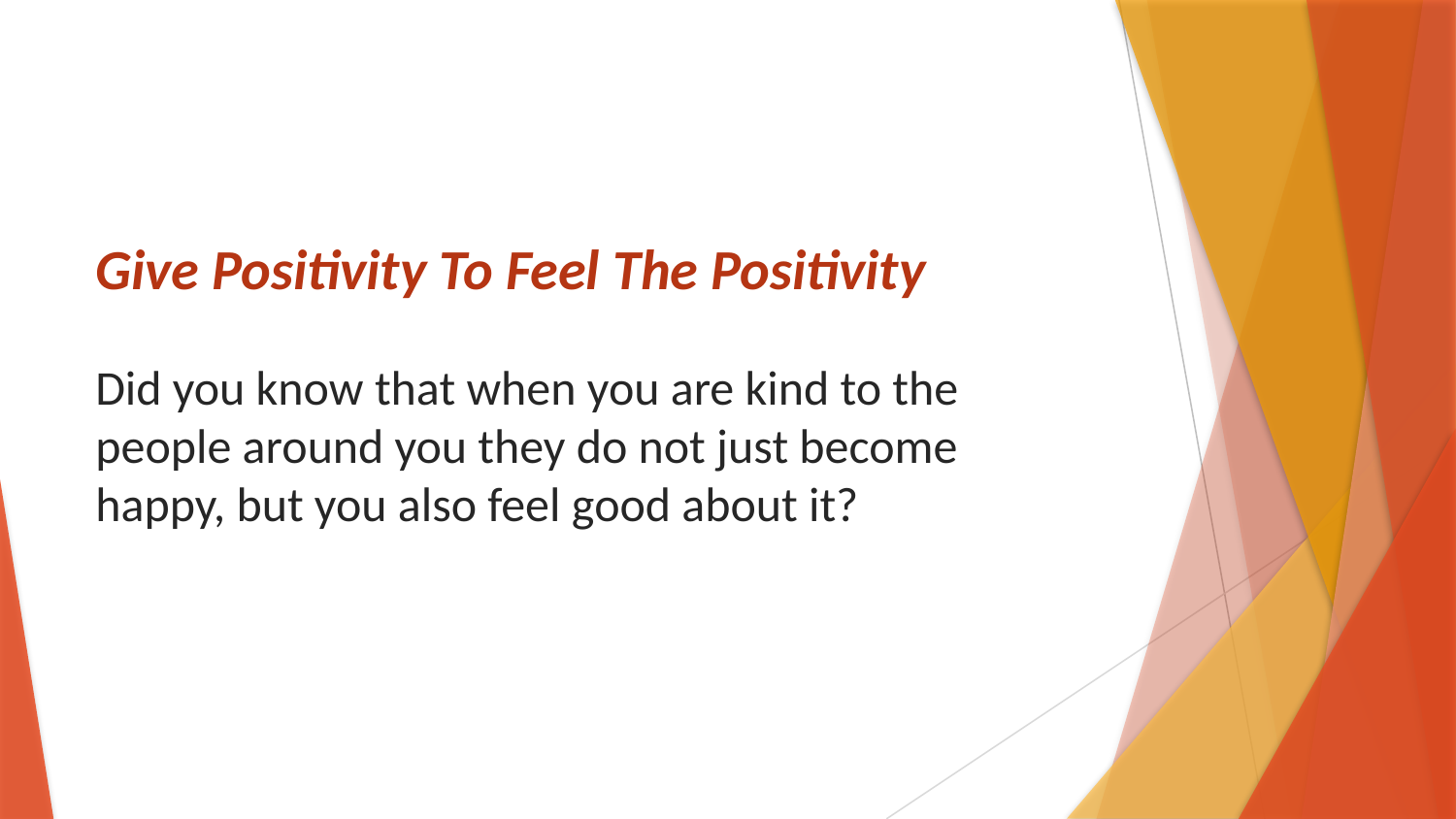

# Give Positivity To Feel The Positivity
Did you know that when you are kind to the people around you they do not just become happy, but you also feel good about it?